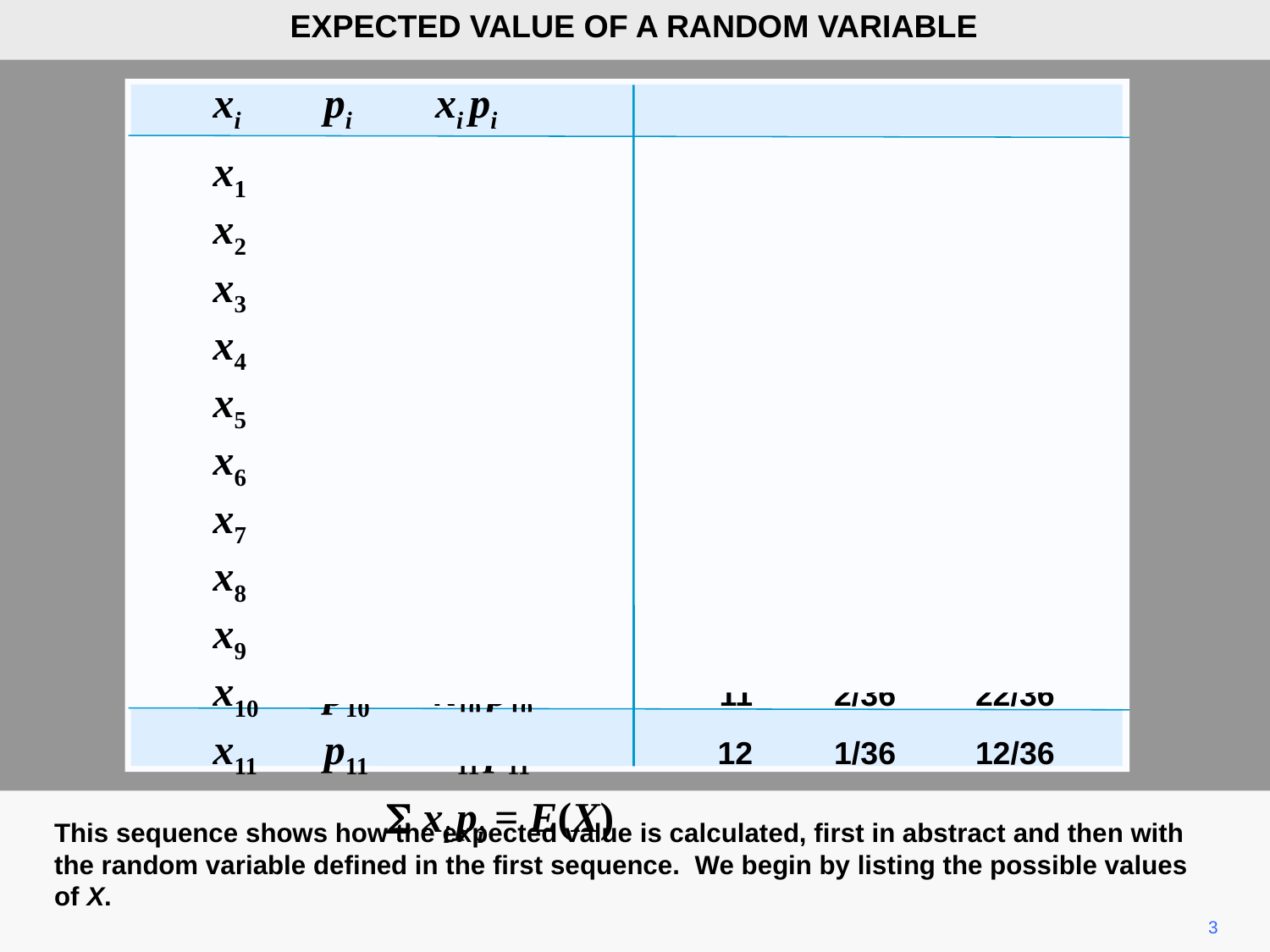

EXPECTED VALUE OF A RANDOM VARIABLE

	xi	pi	xi pi	xi 	pi   	xi pi
	x1	p1	x1 p1	2	1/36	2/36
	x2	p2	x2 p2	3	2/36	6/36
	x3	p3	x3 p3	4	3/36	12/36
	x4	p4	x4 p4	5	4/36	20/36
	x5	p5	x5 p5	6	5/36	30/36
	x6	p6	x6 p6	7	6/36	42/36
	x7	p7	x7 p7	8	5/36	40/36
	x8	p8	x8 p8	9	4/36	36/36
	x9	p9	x9 p9	10	3/36	30/36
	x10	p10	x10 p10	11	2/36	22/36
	x11	p11	x11 p11	12	1/36	12/36
		       Σ xi pi = E(X)

This sequence shows how the expected value is calculated, first in abstract and then with the random variable defined in the first sequence.  We begin by listing the possible values of X.
3